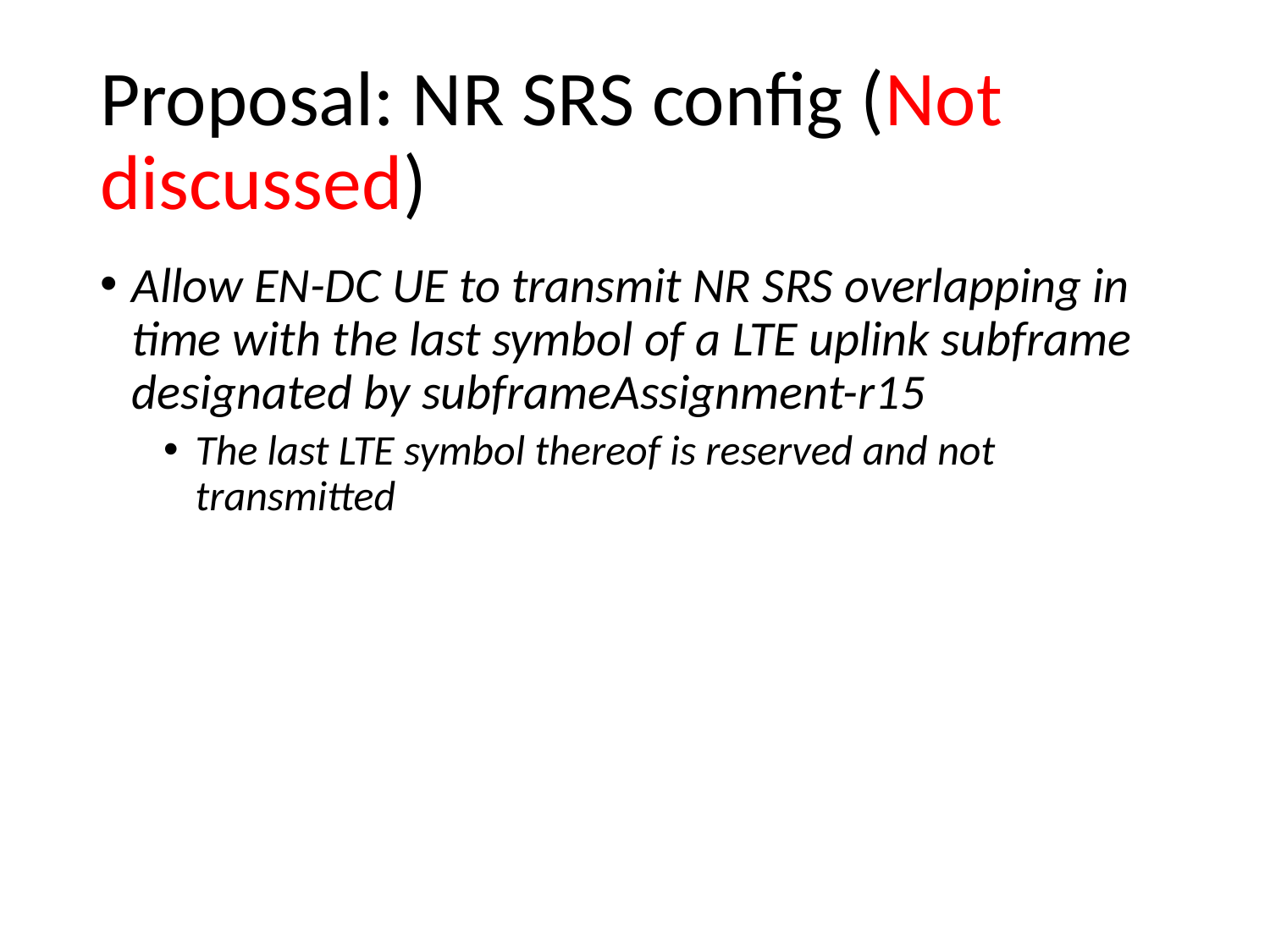

# Proposal: NR SRS config (Not discussed)
Allow EN-DC UE to transmit NR SRS overlapping in time with the last symbol of a LTE uplink subframe designated by subframeAssignment-r15
The last LTE symbol thereof is reserved and not transmitted